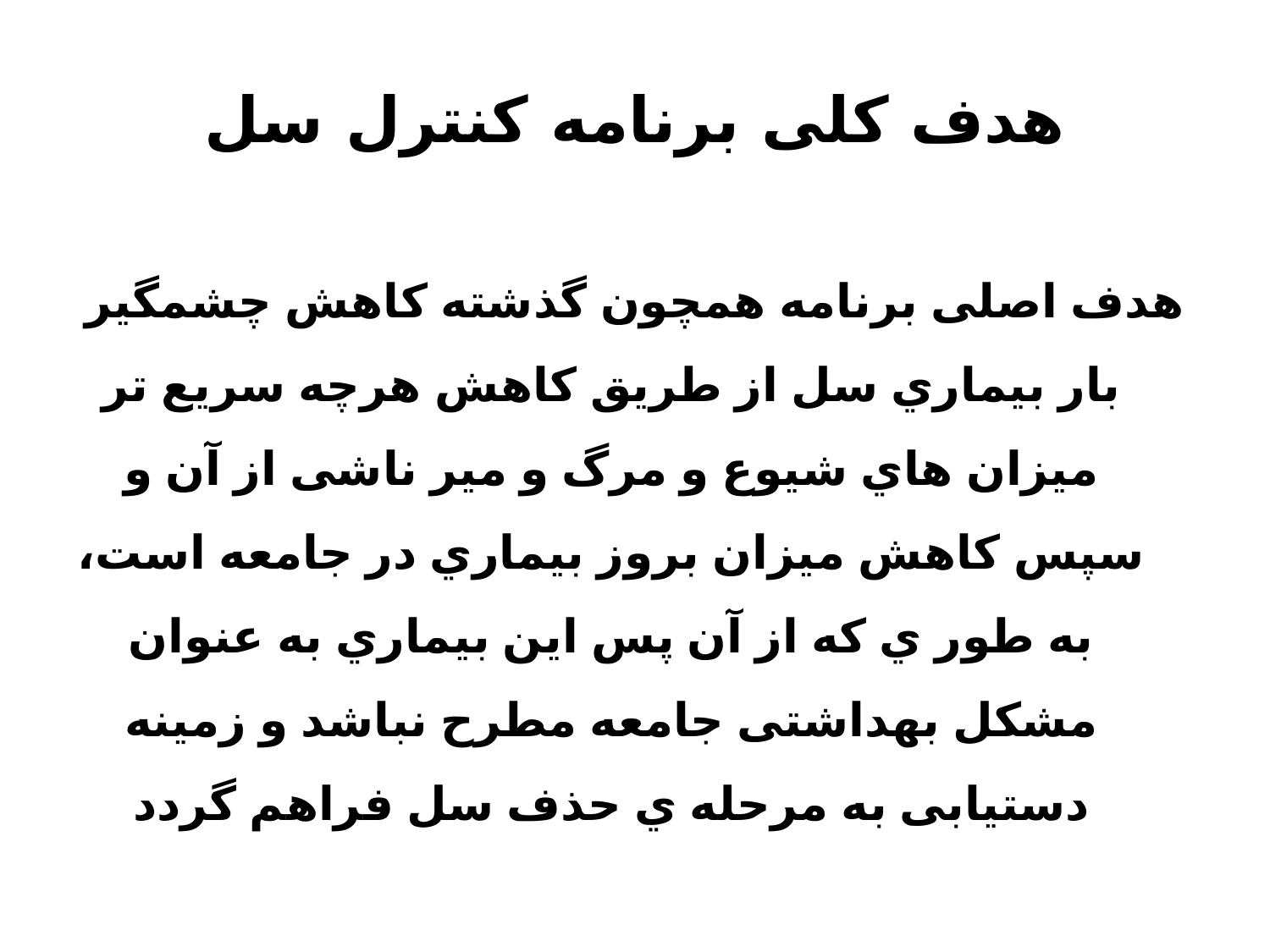

# هدف کلی برنامه کنترل سل
هدف اصلی برنامه همچون گذشته کاهش چشمگیر بار بیماري سل از طریق کاهش هرچه سریع تر میزان هاي شیوع و مرگ و میر ناشی از آن و سپس کاهش میزان بروز بیماري در جامعه است، به طور ي که از آن پس این بیماري به عنوان مشکل بهداشتی جامعه مطرح نباشد و زمینه دستیابی به مرحله ي حذف سل فراهم گردد